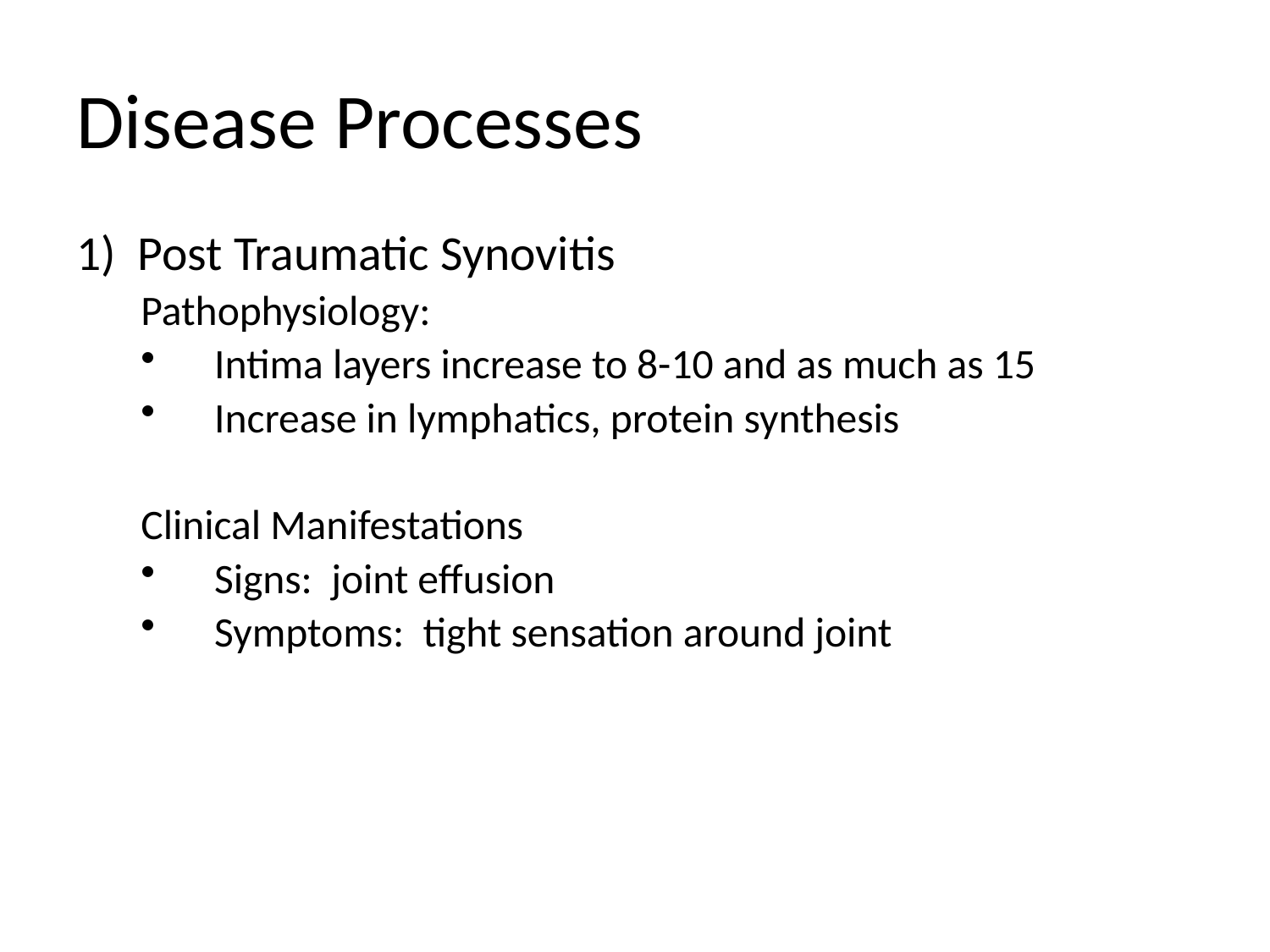

# Disease Processes
1)  Post Traumatic Synovitis
Pathophysiology:
Intima layers increase to 8-10 and as much as 15
Increase in lymphatics, protein synthesis

Clinical Manifestations
Signs:  joint effusion
Symptoms:  tight sensation around joint